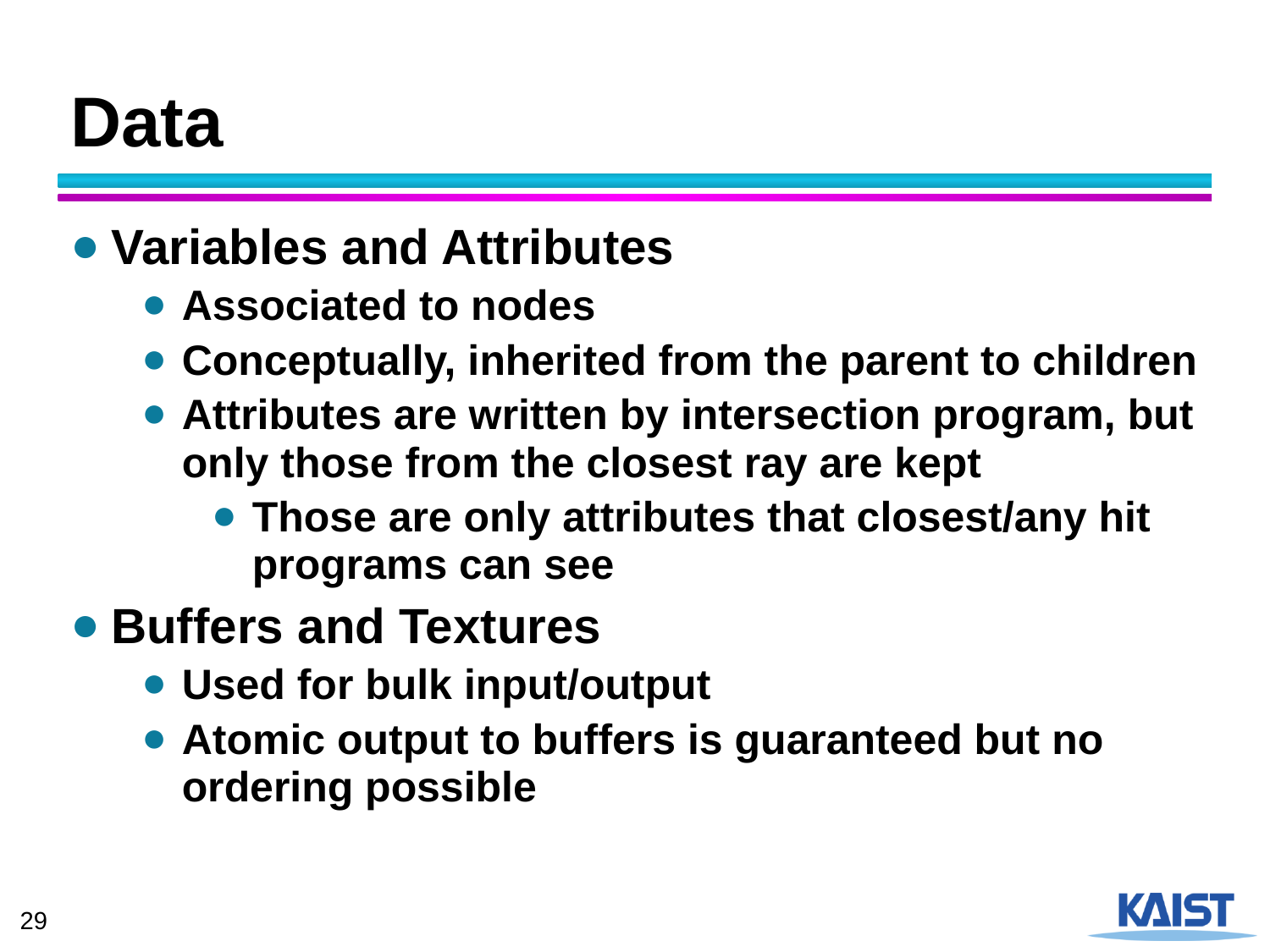

# Data
Variables and Attributes
Associated to nodes
Conceptually, inherited from the parent to children
Attributes are written by intersection program, but only those from the closest ray are kept
Those are only attributes that closest/any hit programs can see
Buffers and Textures
Used for bulk input/output
Atomic output to buffers is guaranteed but no ordering possible